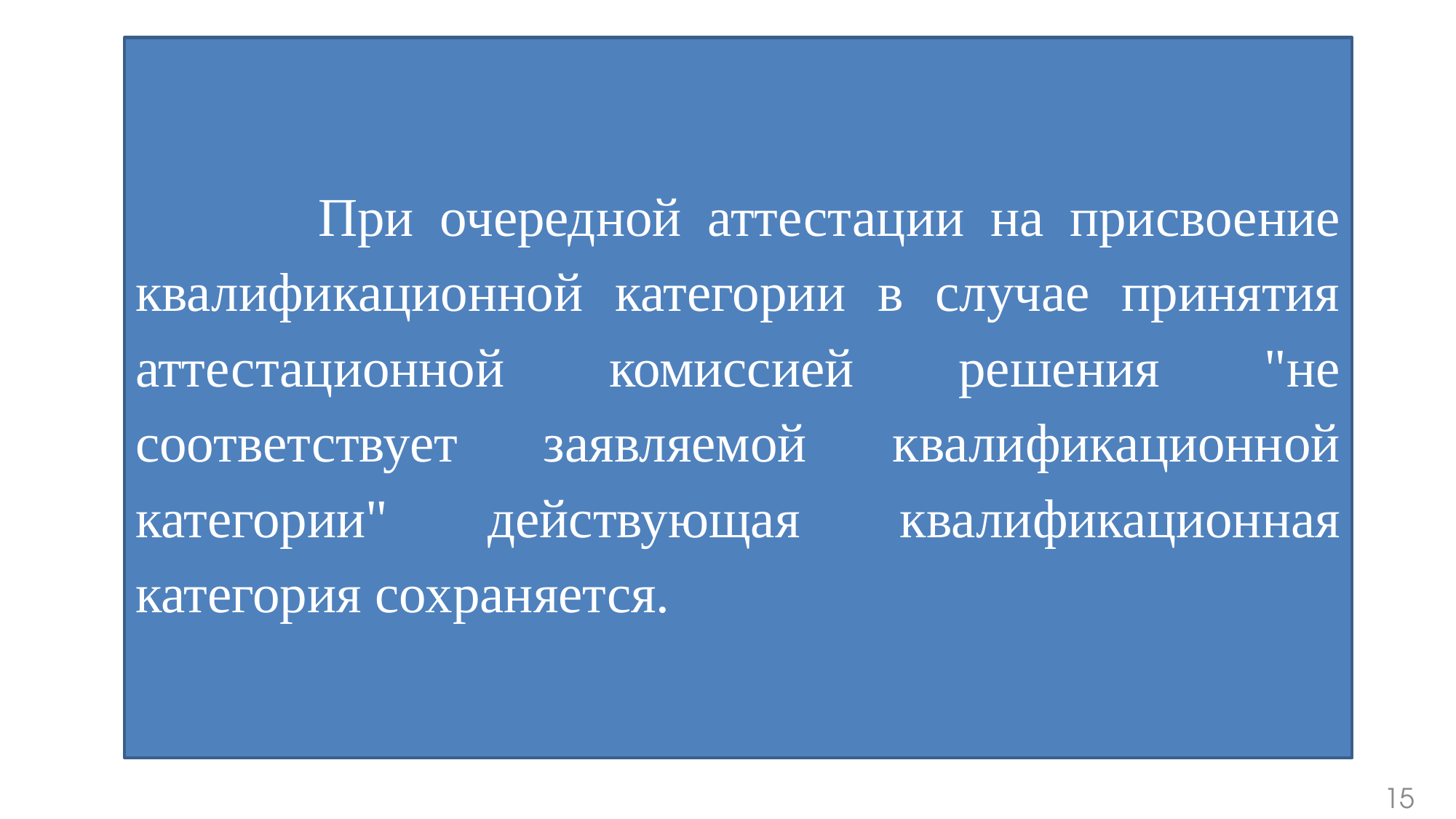

При очередной аттестации на присвоение квалификационной категории в случае принятия аттестационной комиссией решения "не соответствует заявляемой квалификационной категории" действующая квалификационная категория сохраняется.
15